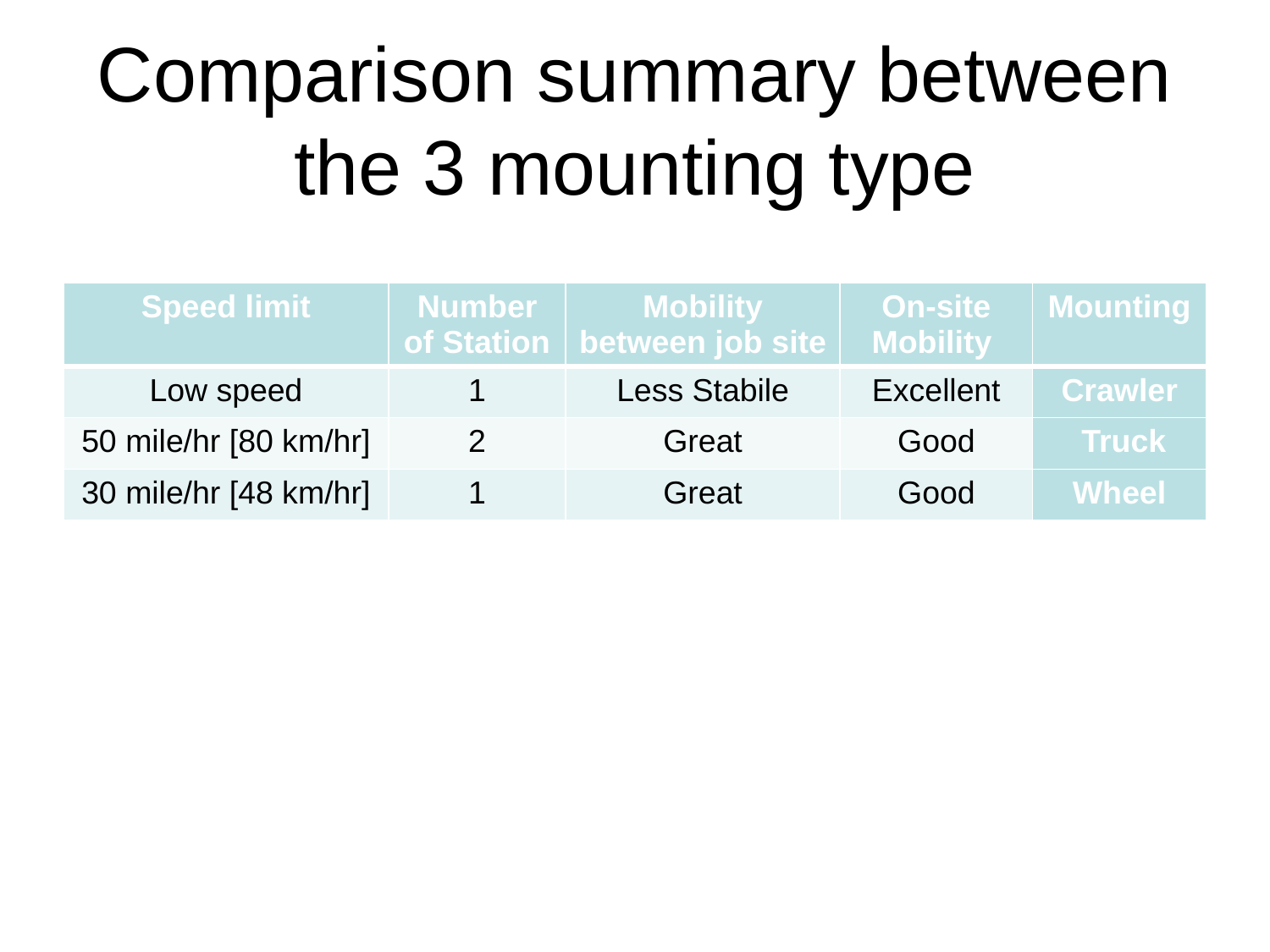

# Comparison summary between the 3 mounting type
| Speed limit | Number of Station | Mobility between job site | On-site Mobility | Mounting |
| --- | --- | --- | --- | --- |
| Low speed | 1 | Less Stabile | Excellent | Crawler |
| 50 mile/hr [80 km/hr] | 2 | Great | Good | Truck |
| 30 mile/hr [48 km/hr] | 1 | Great | Good | Wheel |